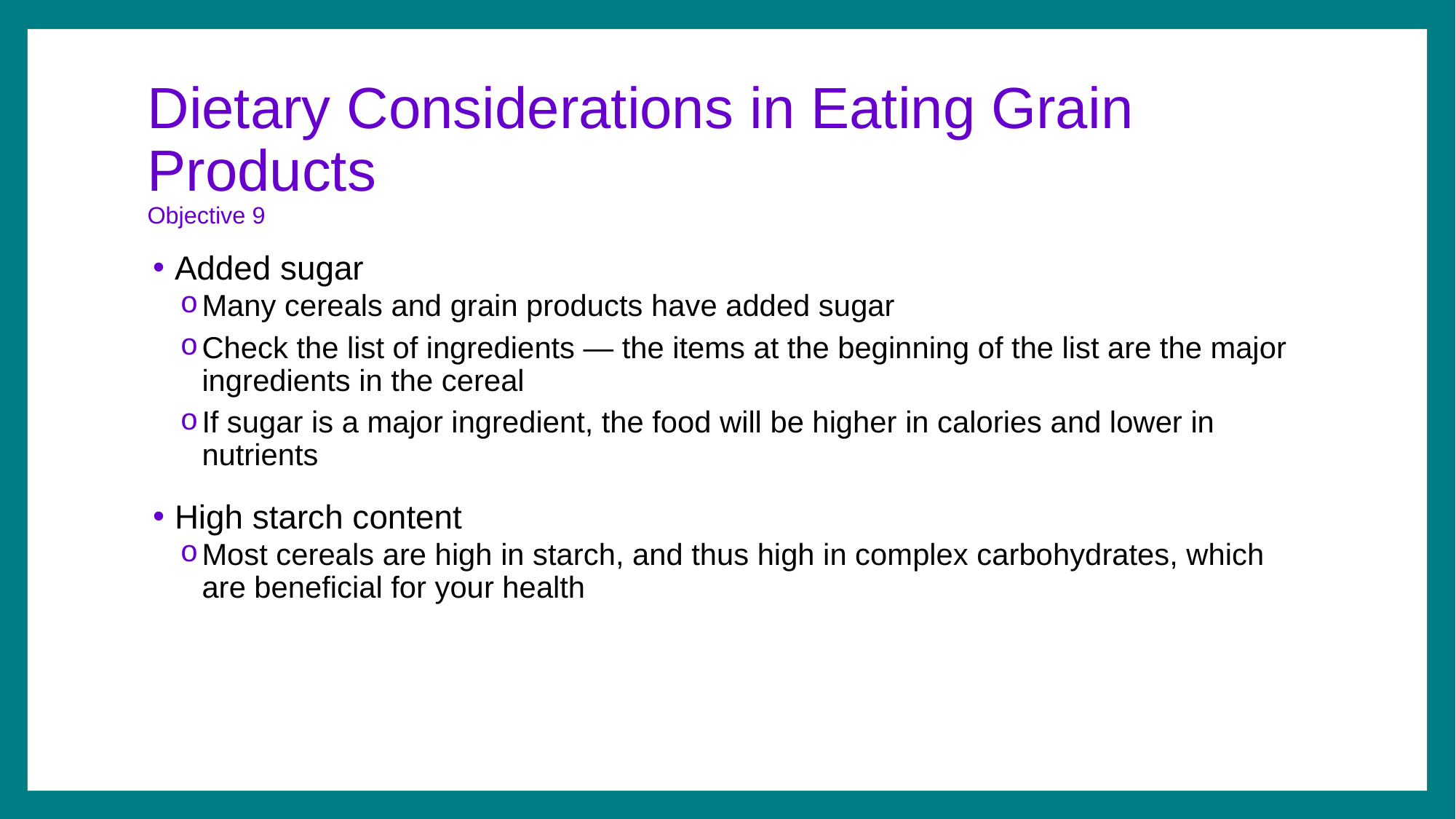

# Dietary Considerations in Eating Grain Products Objective 9
Added sugar
Many cereals and grain products have added sugar
Check the list of ingredients — the items at the beginning of the list are the major ingredients in the cereal
If sugar is a major ingredient, the food will be higher in calories and lower in nutrients
High starch content
Most cereals are high in starch, and thus high in complex carbohydrates, which are beneficial for your health